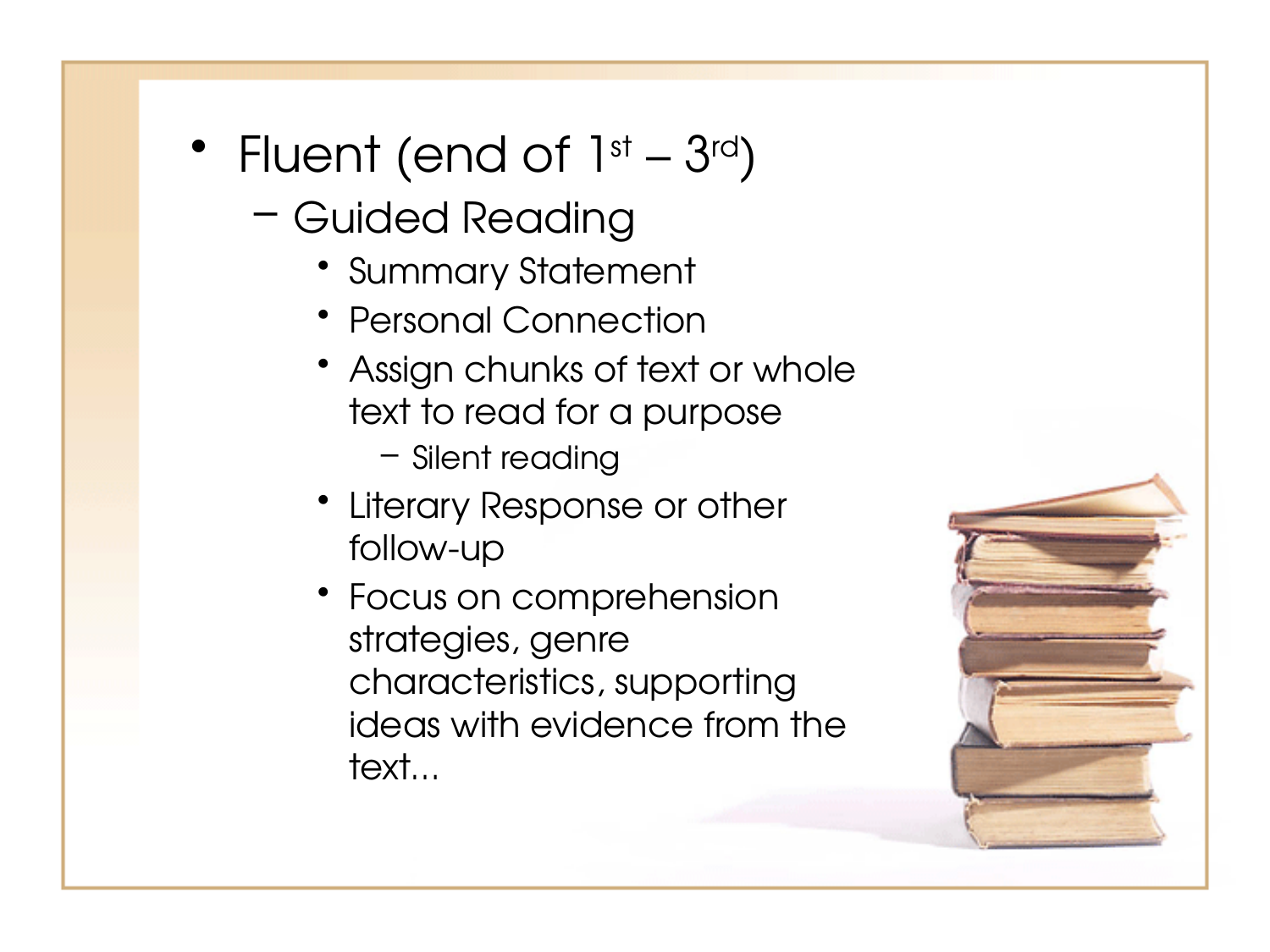

Fluent (end of 1st – 3rd)
Guided Reading
Summary Statement
Personal Connection
Assign chunks of text or whole text to read for a purpose
Silent reading
Literary Response or other follow-up
Focus on comprehension strategies, genre characteristics, supporting ideas with evidence from the text…